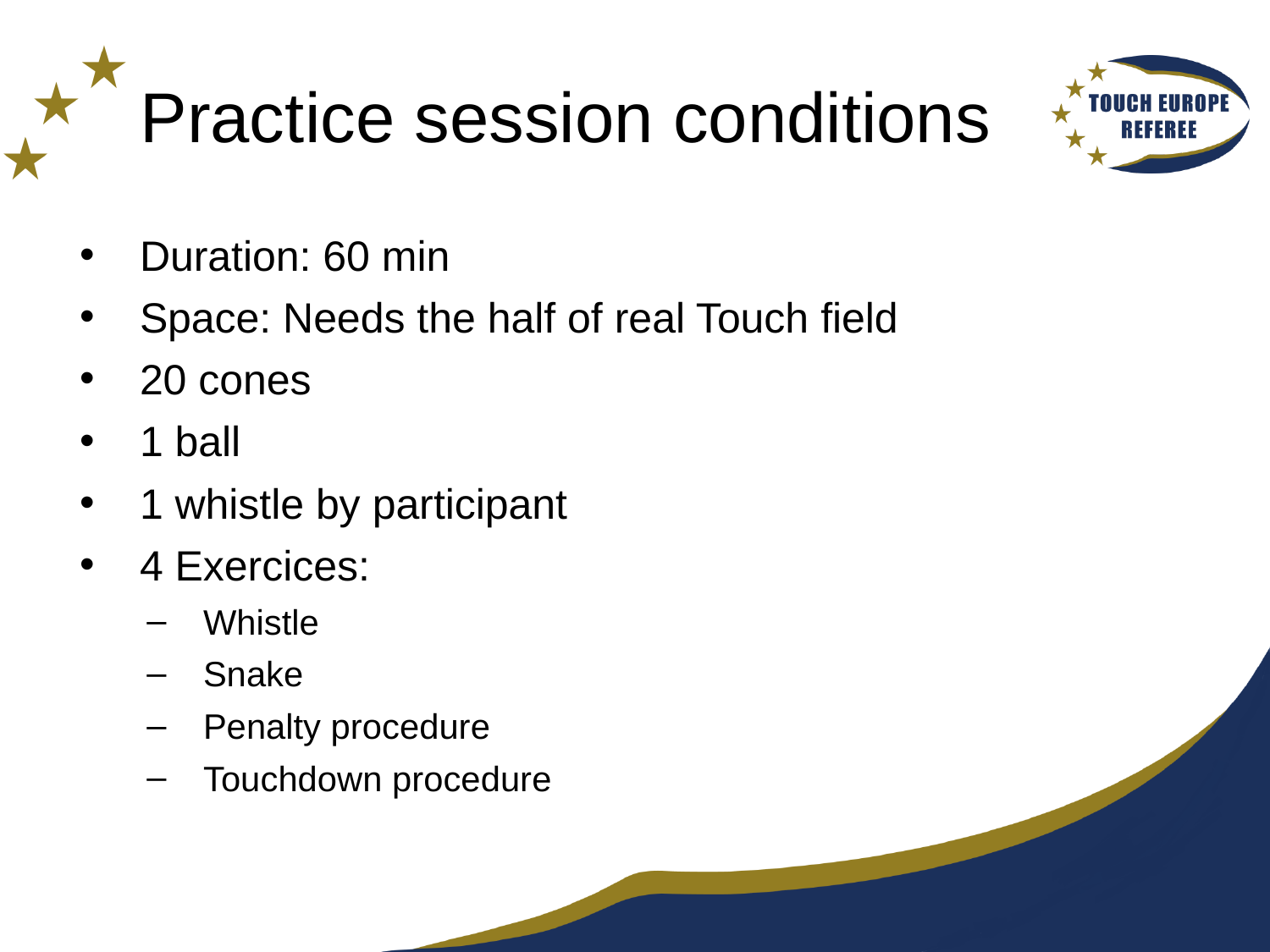

# Practice session conditions
Duration: 60 min
Space: Needs the half of real Touch field
20 cones
1 ball
1 whistle by participant
4 Exercices:
Whistle
Snake
Penalty procedure
Touchdown procedure